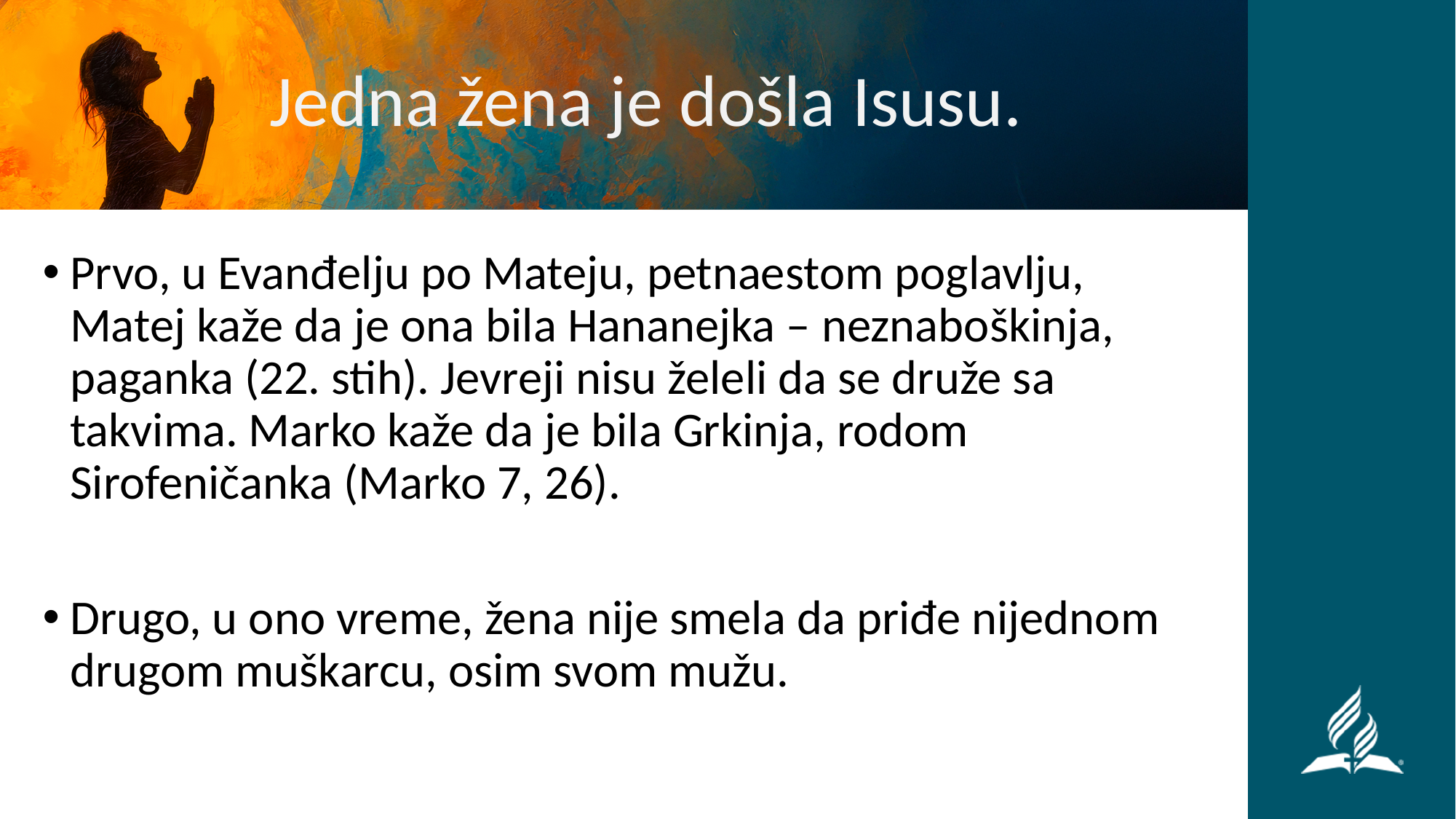

# Jedna žena je došla Isusu.
Prvo, u Evanđelju po Mateju, petnaestom poglavlju, Matej kaže da je ona bila Hananejka – neznaboškinja, paganka (22. stih). Jevreji nisu želeli da se druže sa takvima. Marko kaže da je bila Grkinja, rodom Sirofeničanka (Marko 7, 26).

Drugo, u ono vreme, žena nije smela da priđe nijednom drugom muškarcu, osim svom mužu.